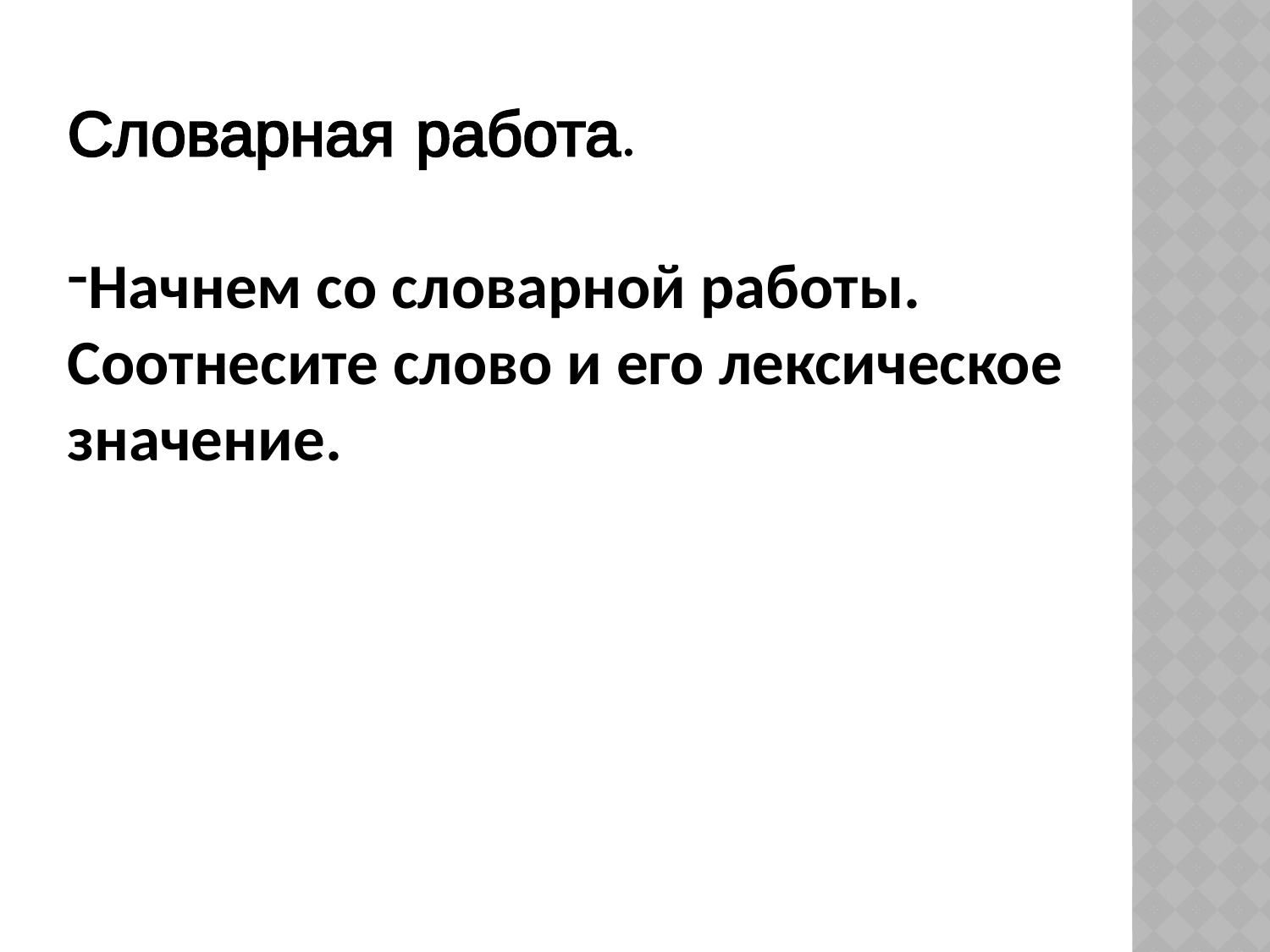

Словарная работа.

Начнем со словарной работы. Соотнесите слово и его лексическое значение.